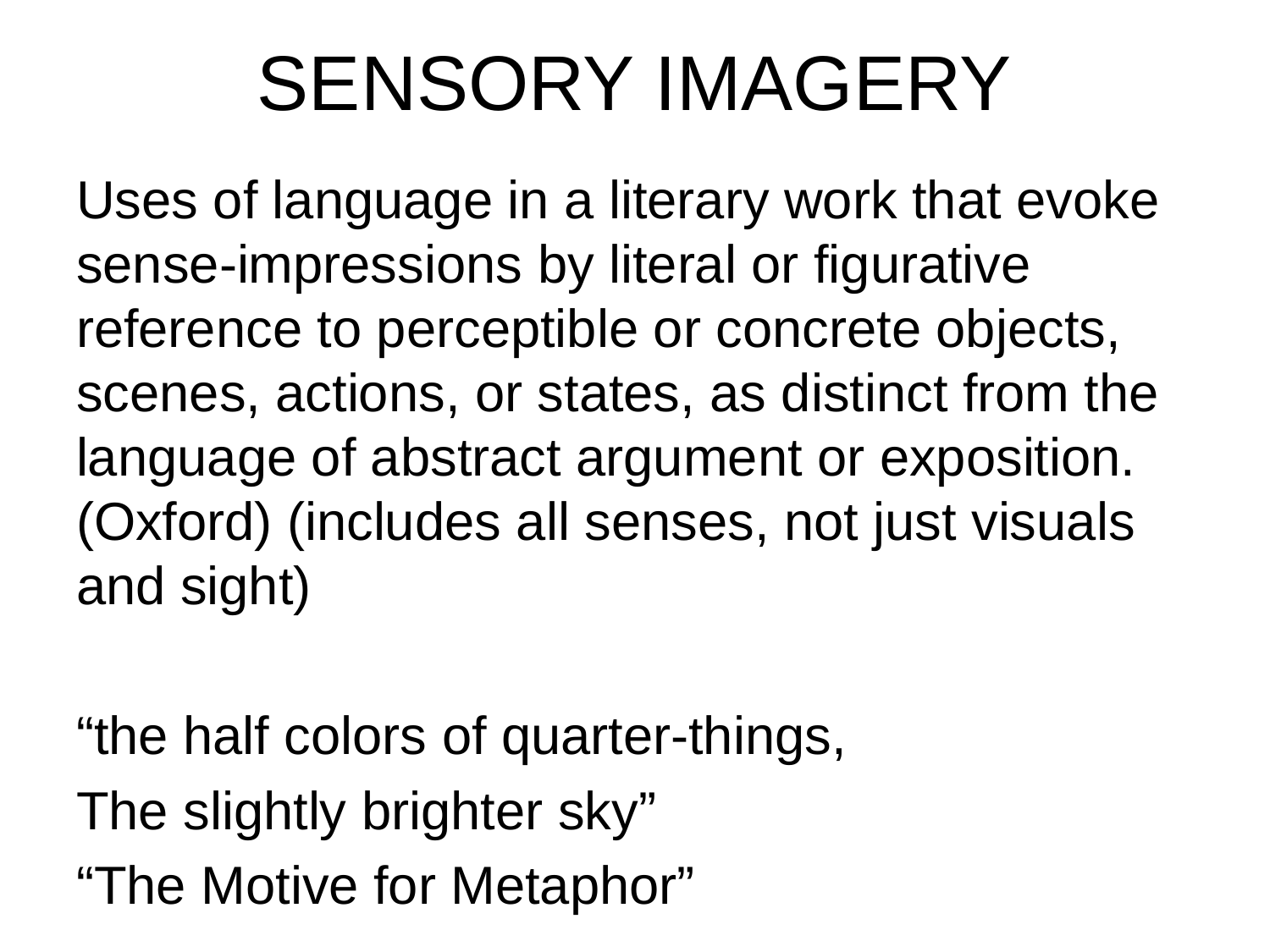

# SENSORY IMAGERY
Uses of language in a literary work that evoke sense-impressions by literal or figurative reference to perceptible or concrete objects, scenes, actions, or states, as distinct from the language of abstract argument or exposition. (Oxford) (includes all senses, not just visuals and sight)

“the half colors of quarter-things,
The slightly brighter sky”
“The Motive for Metaphor”